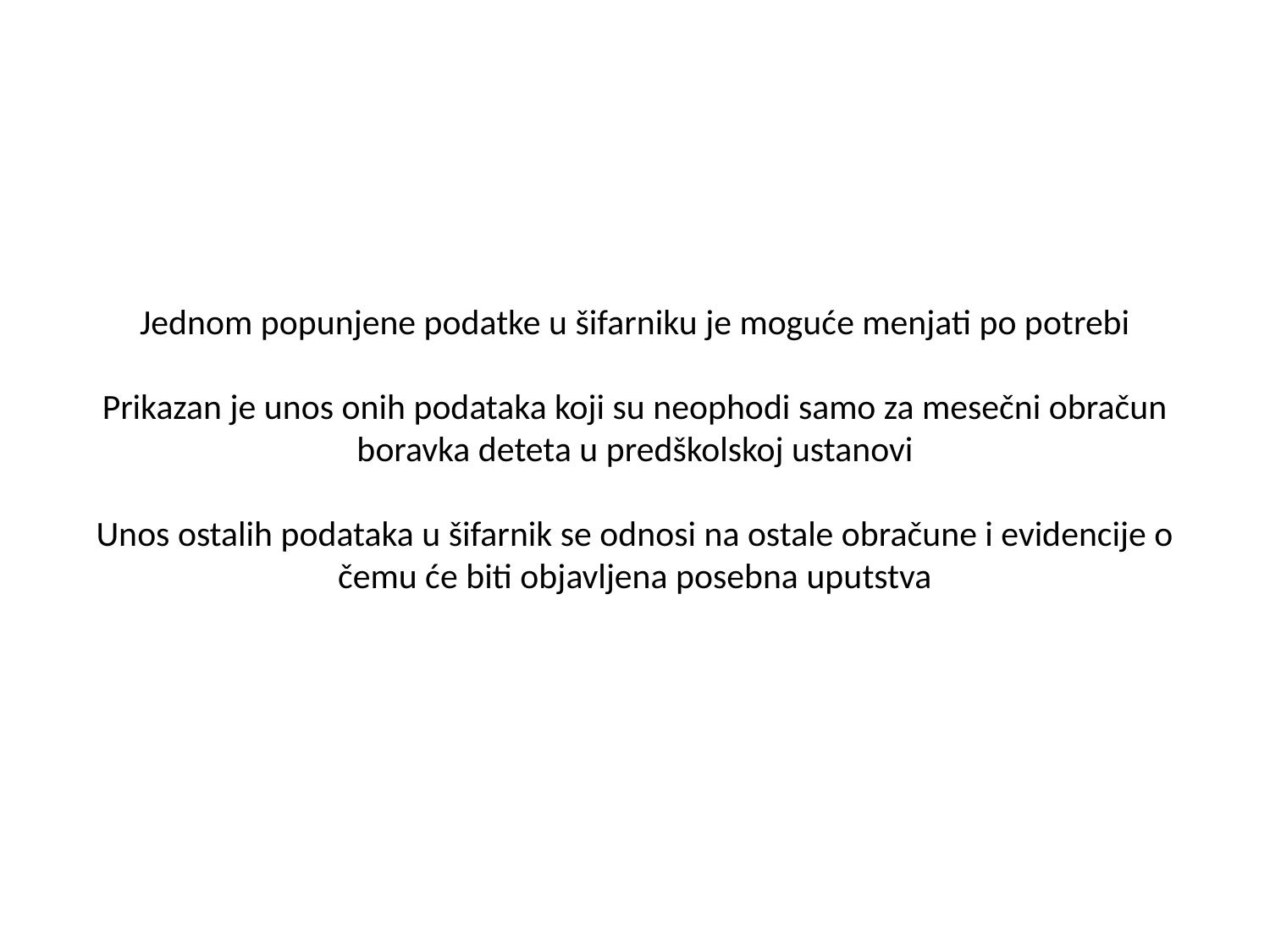

# Jednom popunjene podatke u šifarniku je moguće menjati po potrebi Prikazan je unos onih podataka koji su neophodi samo za mesečni obračun boravka deteta u predškolskoj ustanovi Unos ostalih podataka u šifarnik se odnosi na ostale obračune i evidencije o čemu će biti objavljena posebna uputstva